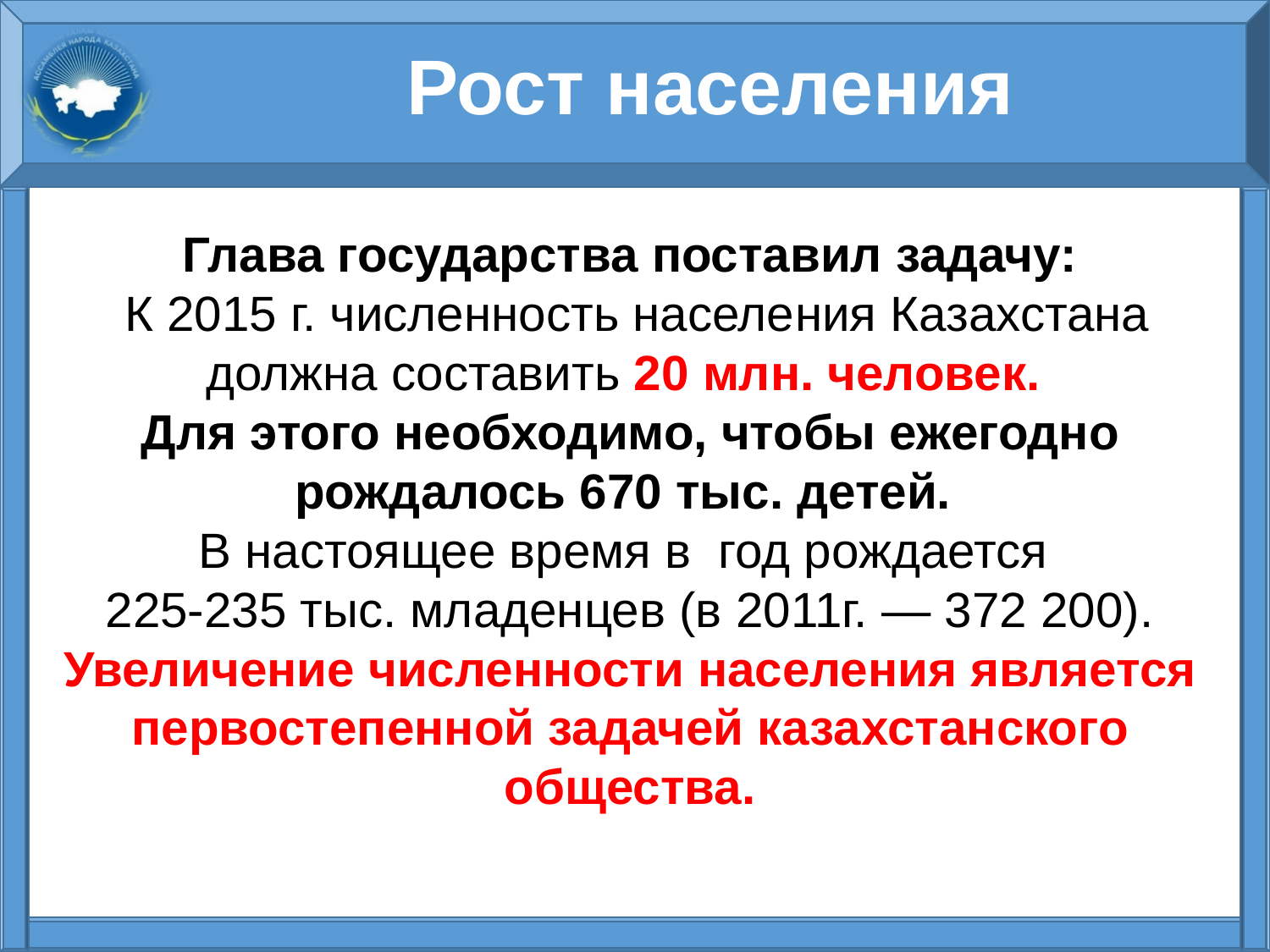

# Рост населения
Глава государства поставил задачу:
 К 2015 г. численность населе­ния Казахстана должна составить 20 млн. человек.
Для этого необхо­димо, чтобы ежегодно рождалось 670 тыс. детей.
В настоящее время в  год рождается
225-235 тыс. младенцев (в 2011г. — 372 200). Увеличение численности населения является первостепенной задачей казахстанского общества.